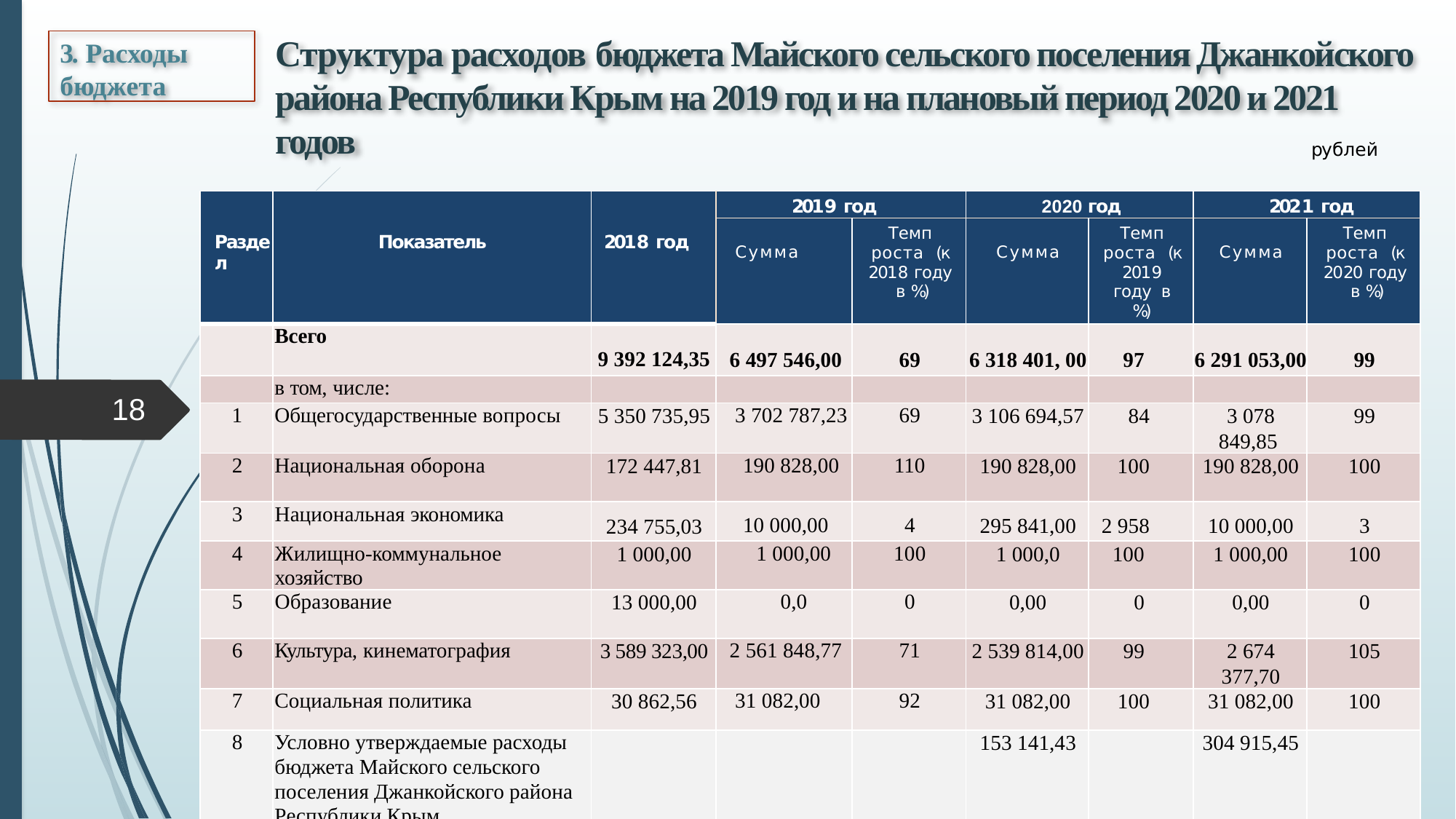

# Структура расходов бюджета Майского сельского поселения Джанкойского района Республики Крым на 2019 год и на плановый период 2020 и 2021 годов
3. Расходы  бюджета
рублей
| Раздел | Показатель | 2018 год | 2019 год |  | 2020 год |  | 2021 год |  |
| --- | --- | --- | --- | --- | --- | --- | --- | --- |
|  |  |  | Сумма | Темп роста (к 2018 году в %) | Сумма | Темп роста (к 2019 году в %) | Сумма | Темп роста (к 2020 году в %) |
|  | Всего | 9 392 124,35 | 6 497 546,00 | 69 | 6 318 401, 00 | 97 | 6 291 053,00 | 99 |
|  | в том, числе: |  |  |  |  |  |  |  |
| 1 | Общегосударственные вопросы | 5 350 735,95 | 3 702 787,23 | 69 | 3 106 694,57 | 84 | 3 078 849,85 | 99 |
| 2 | Национальная оборона | 172 447,81 | 190 828,00 | 110 | 190 828,00 | 100 | 190 828,00 | 100 |
| 3 | Национальная экономика | 234 755,03 | 10 000,00 | 4 | 295 841,00 | 2 958 | 10 000,00 | 3 |
| 4 | Жилищно-коммунальное хозяйство | 1 000,00 | 1 000,00 | 100 | 1 000,0 | 100 | 1 000,00 | 100 |
| 5 | Образование | 13 000,00 | 0,0 | 0 | 0,00 | 0 | 0,00 | 0 |
| 6 | Культура, кинематография | 3 589 323,00 | 2 561 848,77 | 71 | 2 539 814,00 | 99 | 2 674 377,70 | 105 |
| 7 | Социальная политика | 30 862,56 | 31 082,00 | 92 | 31 082,00 | 100 | 31 082,00 | 100 |
| 8 | Условно утверждаемые расходы бюджета Майского сельского поселения Джанкойского района Республики Крым |  |  |  | 153 141,43 |  | 304 915,45 |  |
18